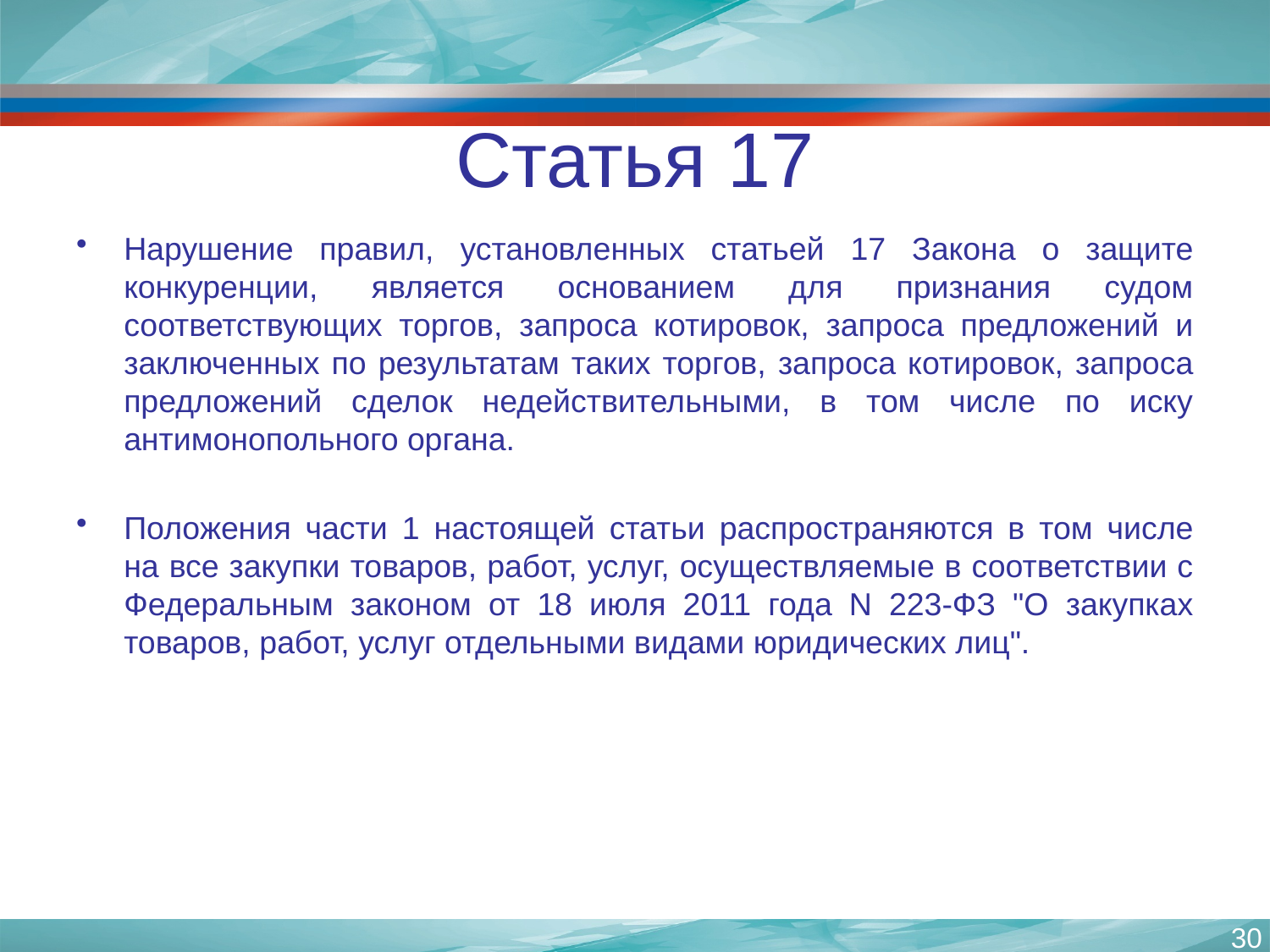

# Статья 17
Нарушение правил, установленных статьей 17 Закона о защите конкуренции, является основанием для признания судом соответствующих торгов, запроса котировок, запроса предложений и заключенных по результатам таких торгов, запроса котировок, запроса предложений сделок недействительными, в том числе по иску антимонопольного органа.

Положения части 1 настоящей статьи распространяются в том числе на все закупки товаров, работ, услуг, осуществляемые в соответствии с Федеральным законом от 18 июля 2011 года N 223-ФЗ "О закупках товаров, работ, услуг отдельными видами юридических лиц".

30